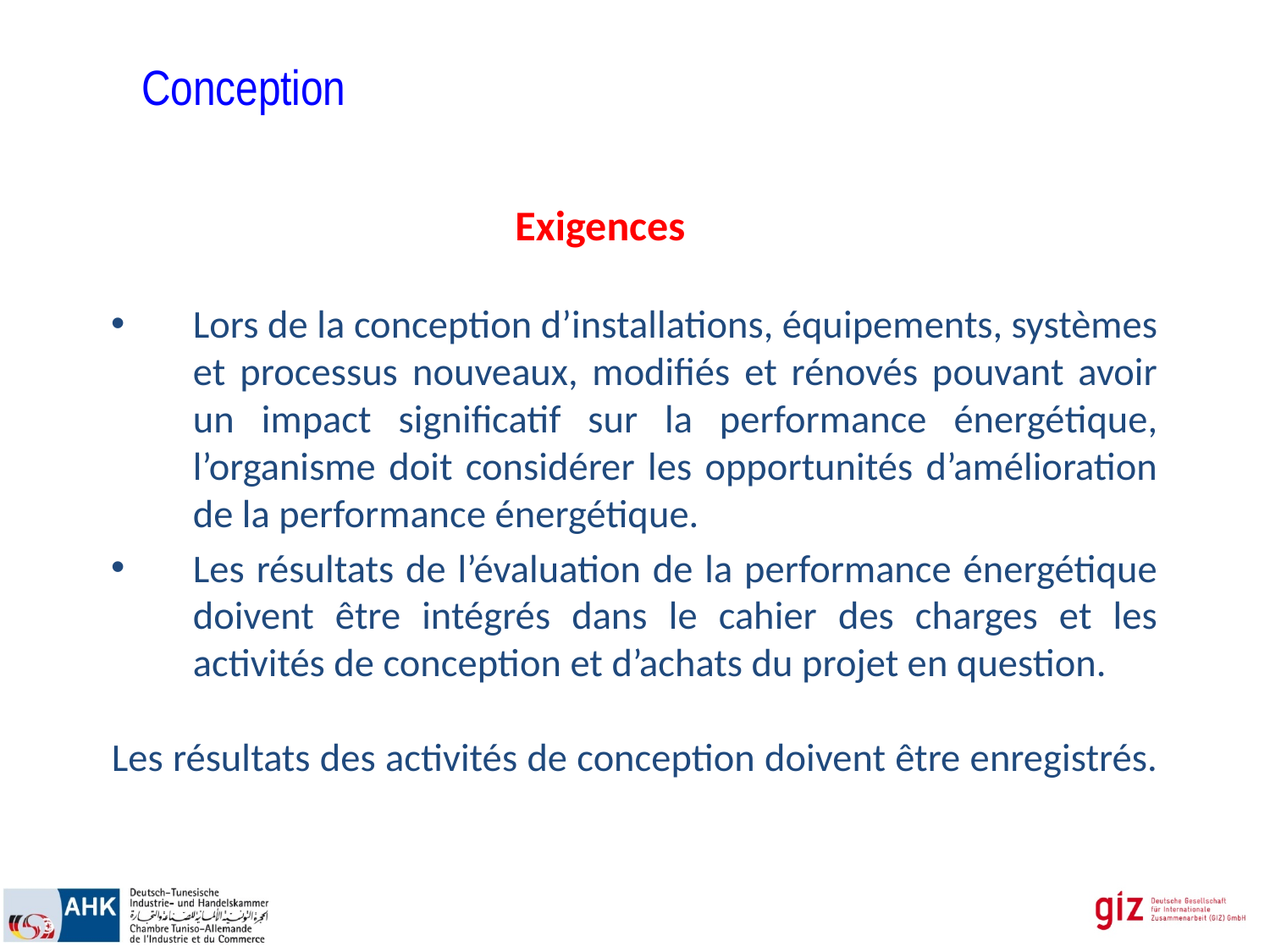

Conception
Exigences

Lors de la conception d’installations, équipements, systèmes et processus nouveaux, modifiés et rénovés pouvant avoir un impact significatif sur la performance énergétique, l’organisme doit considérer les opportunités d’amélioration de la performance énergétique.
Les résultats de l’évaluation de la performance énergétique doivent être intégrés dans le cahier des charges et les activités de conception et d’achats du projet en question.

Les résultats des activités de conception doivent être enregistrés.